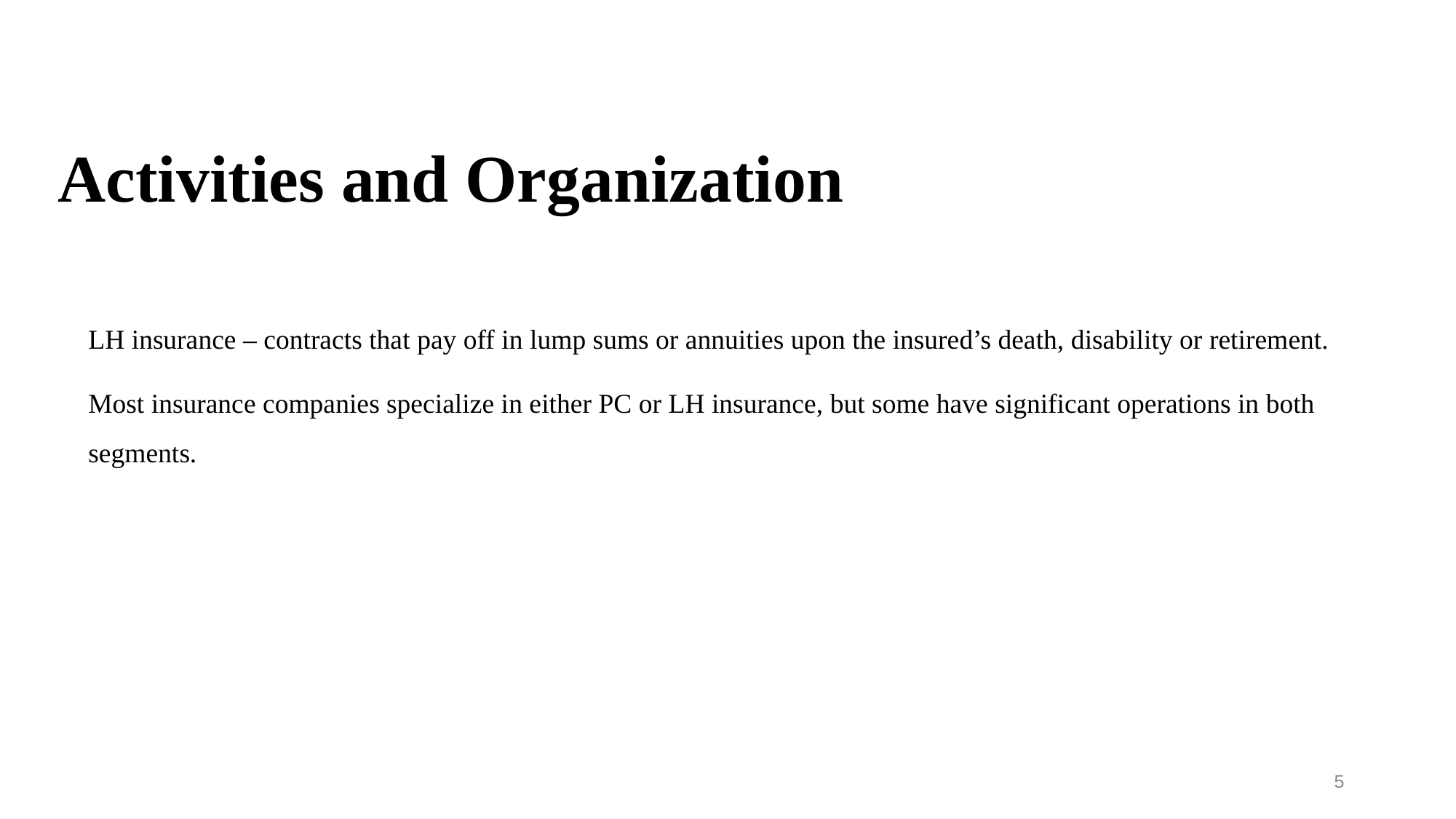

# Activities and Organization
LH insurance – contracts that pay off in lump sums or annuities upon the insured’s death, disability or retirement.
Most insurance companies specialize in either PC or LH insurance, but some have significant operations in both segments.
5